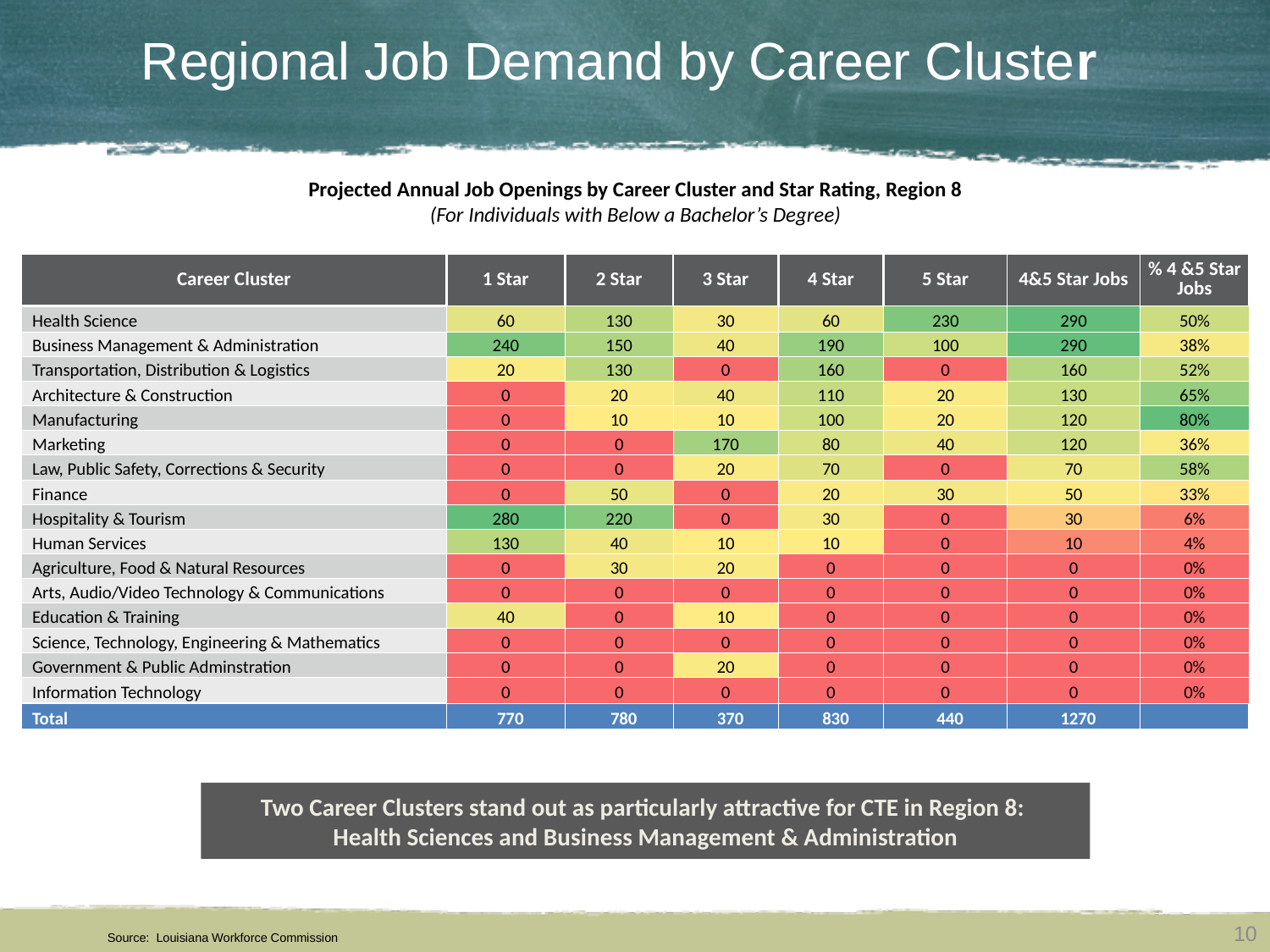

Regional Job Demand by Career Cluster
Projected Annual Job Openings by Career Cluster and Star Rating, Region 8
(For Individuals with Below a Bachelor’s Degree)
| Career Cluster | 1 Star | 2 Star | 3 Star | 4 Star | 5 Star | 4&5 Star Jobs | % 4 &5 Star Jobs |
| --- | --- | --- | --- | --- | --- | --- | --- |
| Health Science | 60 | 130 | 30 | 60 | 230 | 290 | 50% |
| Business Management & Administration | 240 | 150 | 40 | 190 | 100 | 290 | 38% |
| Transportation, Distribution & Logistics | 20 | 130 | 0 | 160 | 0 | 160 | 52% |
| Architecture & Construction | 0 | 20 | 40 | 110 | 20 | 130 | 65% |
| Manufacturing | 0 | 10 | 10 | 100 | 20 | 120 | 80% |
| Marketing | 0 | 0 | 170 | 80 | 40 | 120 | 36% |
| Law, Public Safety, Corrections & Security | 0 | 0 | 20 | 70 | 0 | 70 | 58% |
| Finance | 0 | 50 | 0 | 20 | 30 | 50 | 33% |
| Hospitality & Tourism | 280 | 220 | 0 | 30 | 0 | 30 | 6% |
| Human Services | 130 | 40 | 10 | 10 | 0 | 10 | 4% |
| Agriculture, Food & Natural Resources | 0 | 30 | 20 | 0 | 0 | 0 | 0% |
| Arts, Audio/Video Technology & Communications | 0 | 0 | 0 | 0 | 0 | 0 | 0% |
| Education & Training | 40 | 0 | 10 | 0 | 0 | 0 | 0% |
| Science, Technology, Engineering & Mathematics | 0 | 0 | 0 | 0 | 0 | 0 | 0% |
| Government & Public Adminstration | 0 | 0 | 20 | 0 | 0 | 0 | 0% |
| Information Technology | 0 | 0 | 0 | 0 | 0 | 0 | 0% |
| Total | 770 | 780 | 370 | 830 | 440 | 1270 |  |
Two Career Clusters stand out as particularly attractive for CTE in Region 8:
Health Sciences and Business Management & Administration
10
Source:  Louisiana Workforce Commission